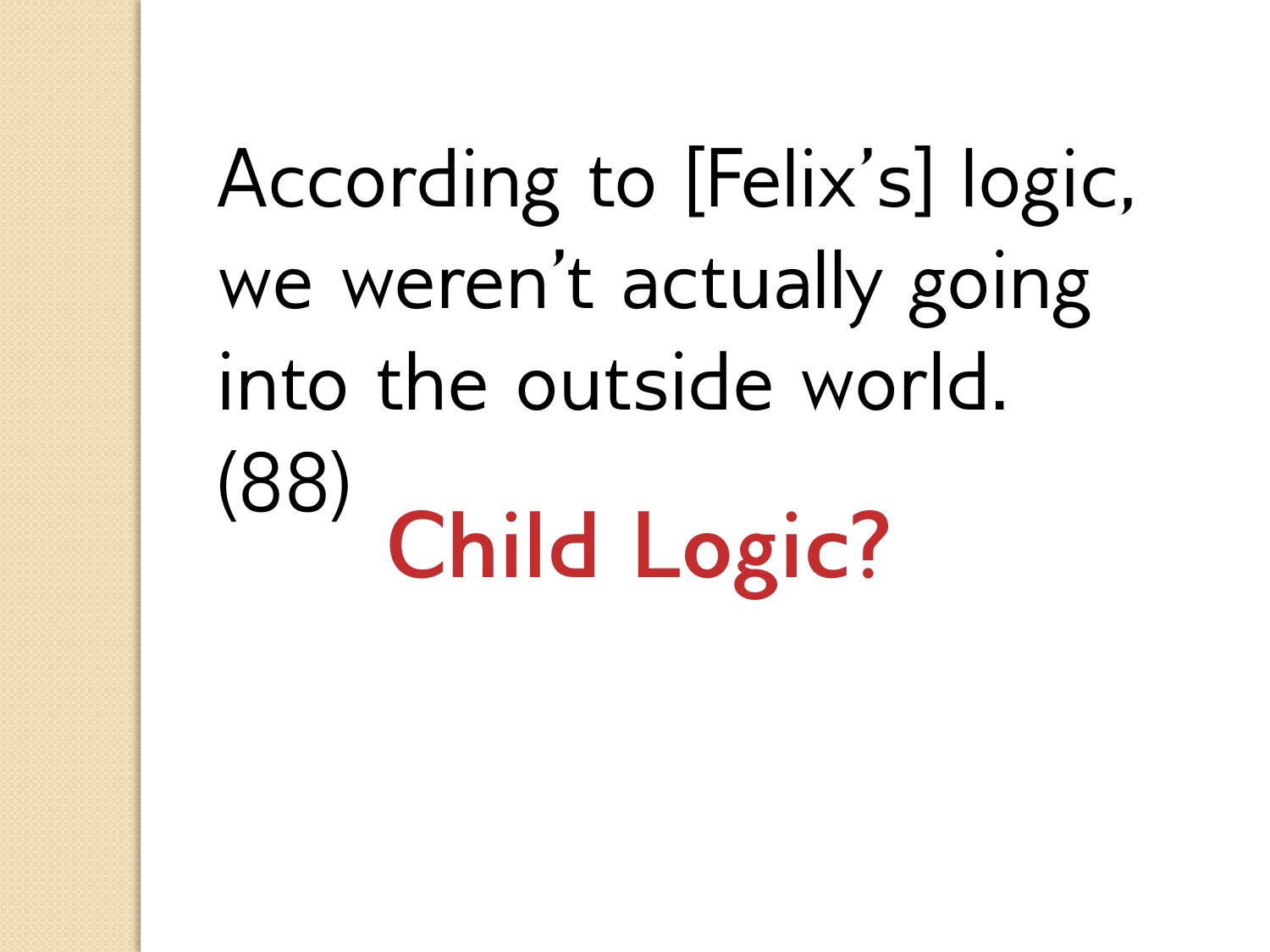

According to [Felix’s] logic,  we weren’t actually going into the outside world. (88)
Child Logic?